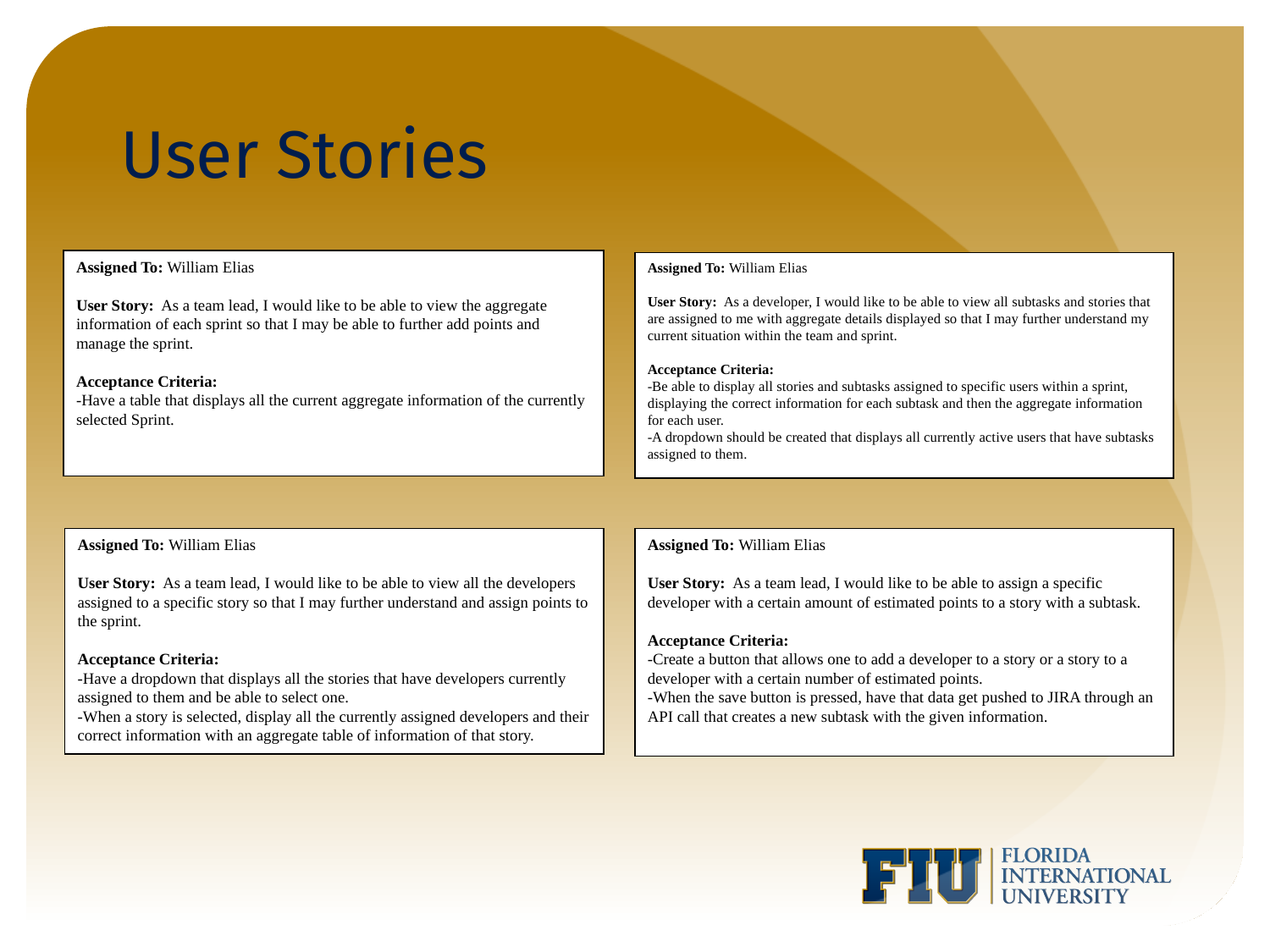

# User Stories
Assigned To: William Elias

User Story:  As a team lead, I would like to be able to view the aggregate information of each sprint so that I may be able to further add points and manage the sprint.

Acceptance Criteria:
-Have a table that displays all the current aggregate information of the currently selected Sprint.
Assigned To: William Elias

User Story:  As a developer, I would like to be able to view all subtasks and stories that are assigned to me with aggregate details displayed so that I may further understand my current situation within the team and sprint.

Acceptance Criteria:
-Be able to display all stories and subtasks assigned to specific users within a sprint, displaying the correct information for each subtask and then the aggregate information for each user.
-A dropdown should be created that displays all currently active users that have subtasks assigned to them.
Assigned To: William Elias

User Story:  As a team lead, I would like to be able to view all the developers assigned to a specific story so that I may further understand and assign points to the sprint.

Acceptance Criteria:
-Have a dropdown that displays all the stories that have developers currently assigned to them and be able to select one.
-When a story is selected, display all the currently assigned developers and their correct information with an aggregate table of information of that story.
Assigned To: William Elias

User Story:  As a team lead, I would like to be able to assign a specific developer with a certain amount of estimated points to a story with a subtask.

Acceptance Criteria:
-Create a button that allows one to add a developer to a story or a story to a developer with a certain number of estimated points.
-When the save button is pressed, have that data get pushed to JIRA through an API call that creates a new subtask with the given information.